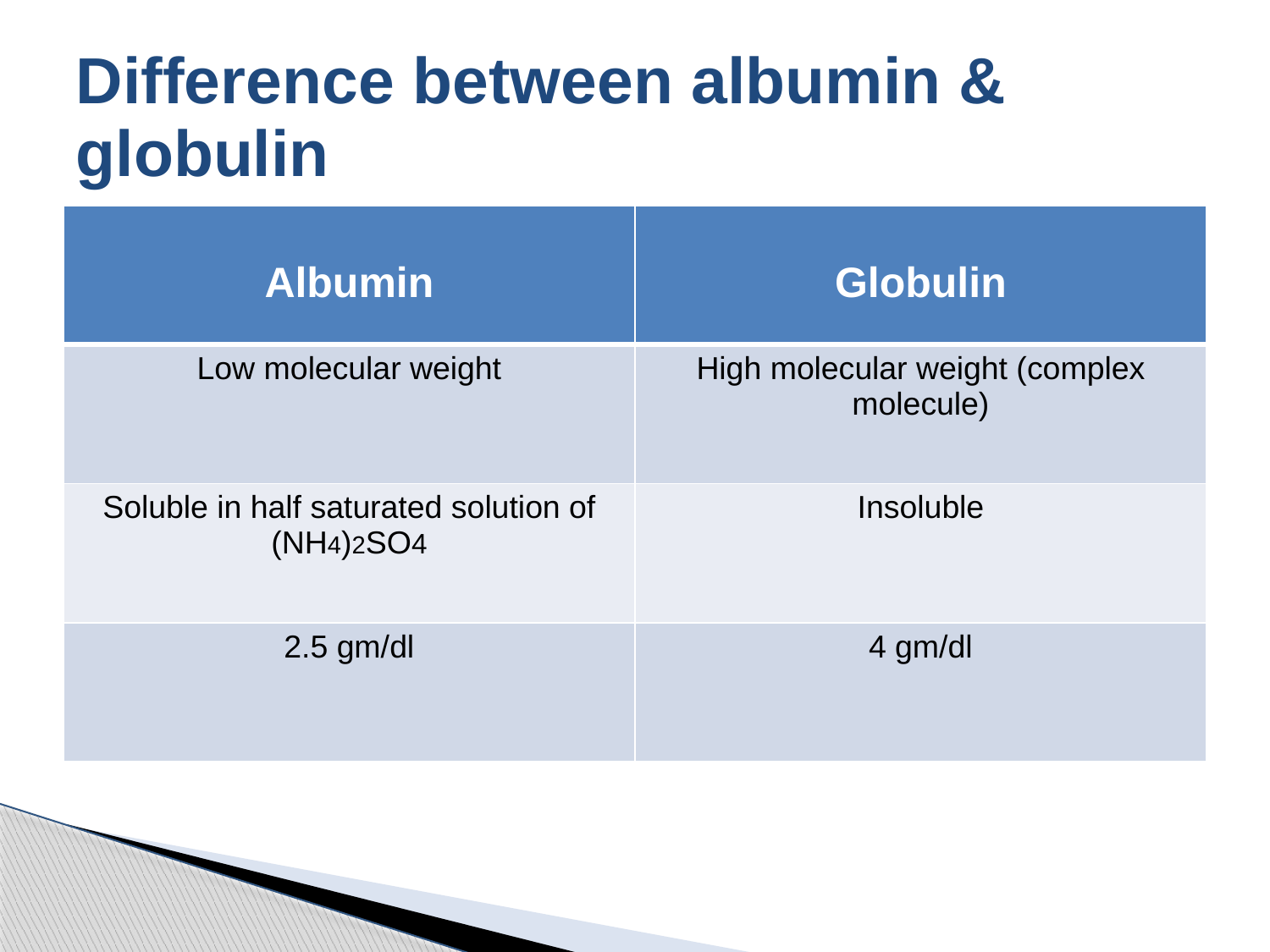

# Difference between albumin & globulin
| Albumin | Globulin |
| --- | --- |
| Low molecular weight | High molecular weight (complex molecule) |
| Soluble in half saturated solution of (NH4)2SO4 | Insoluble |
| 2.5 gm/dl | 4 gm/dl |